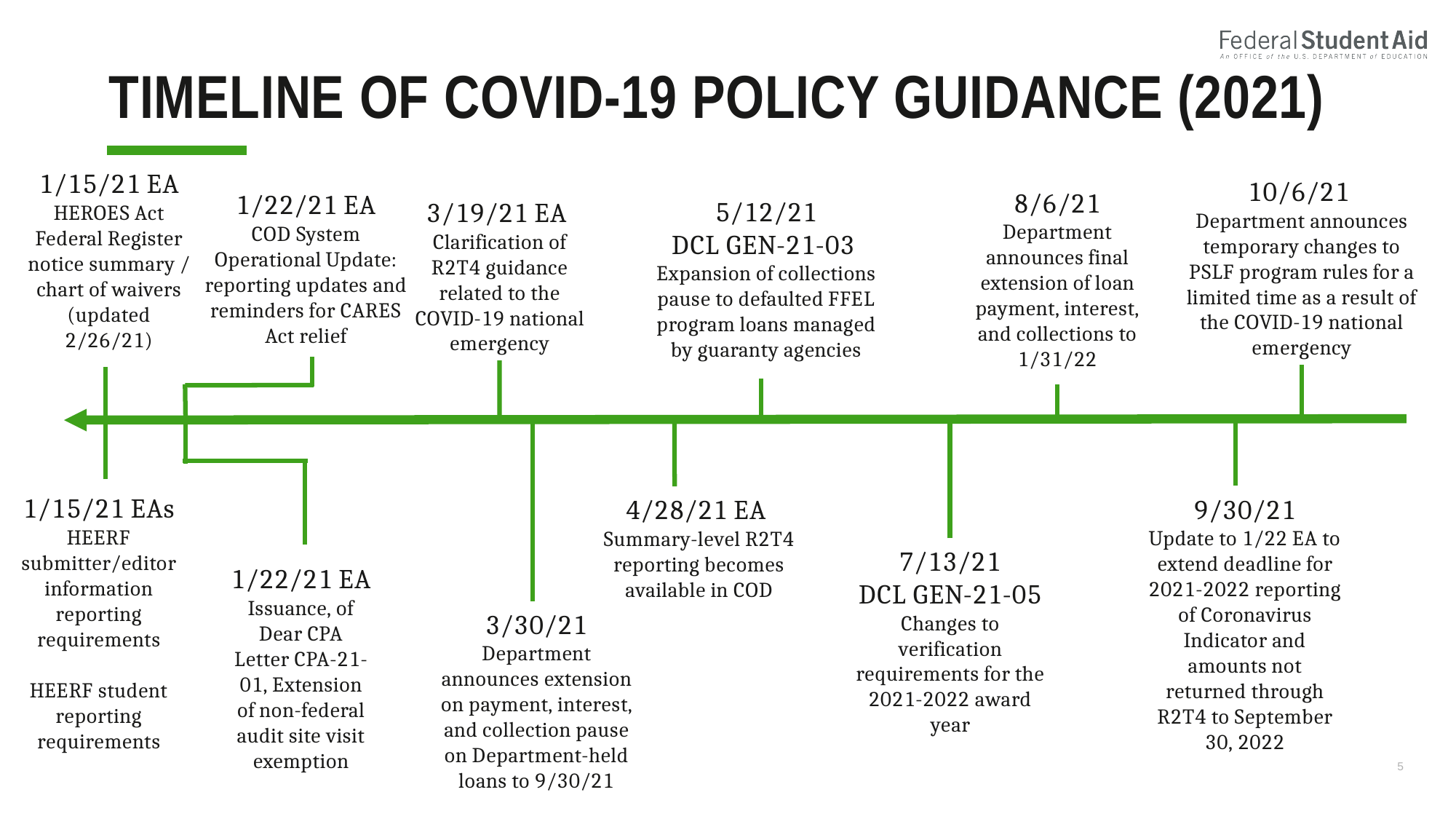

# Timeline of COVID-19 Policy guidance (2021)
1/15/21 EA
HEROES Act Federal Register notice summary / chart of waivers (updated 2/26/21)
10/6/21
Department announces temporary changes to PSLF program rules for a limited time as a result of the COVID-19 national emergency
8/6/21
Department announces final extension of loan payment, interest, and collections to 1/31/22
1/22/21 EA
COD System Operational Update: reporting updates and reminders for CARES Act relief

5/12/21
DCL GEN-21-03
Expansion of collections pause to defaulted FFEL program loans managed by guaranty agencies
3/19/21 EA
Clarification of R2T4 guidance related to the COVID-19 national emergency
1/15/21 EAs
HEERF submitter/editor information reporting requirements

HEERF student reporting requirements
9/30/21
Update to 1/22 EA to extend deadline for 2021-2022 reporting of Coronavirus Indicator and amounts not returned through R2T4 to September 30, 2022
4/28/21 EA
Summary-level R2T4 reporting becomes available in COD
7/13/21
DCL GEN-21-05
Changes to verification requirements for the 2021-2022 award year
1/22/21 EA
Issuance, of Dear CPA Letter CPA-21-01, Extension of non-federal audit site visit exemption
3/30/21
Department announces extension on payment, interest, and collection pause on Department-held loans to 9/30/21
5